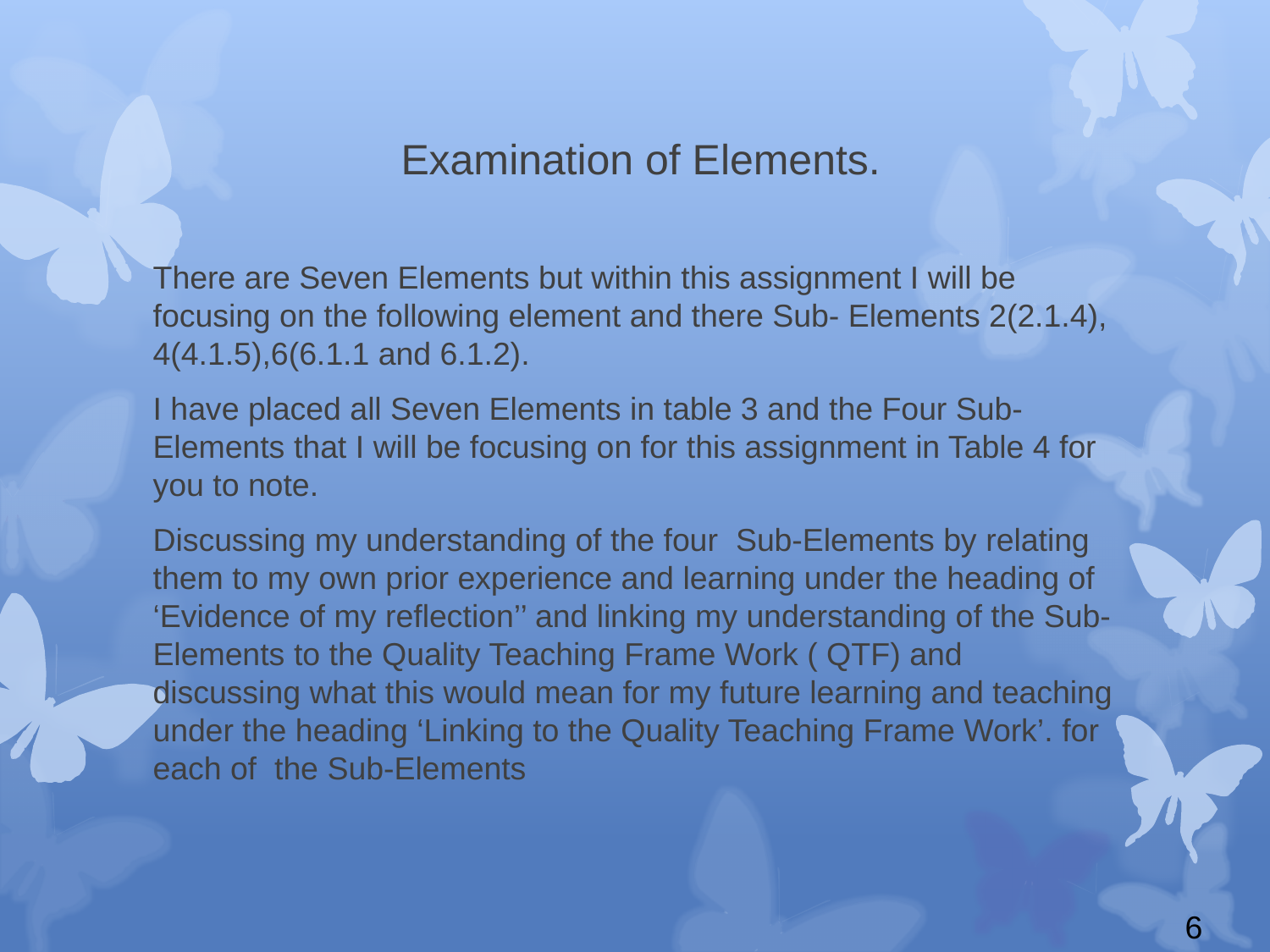

# Examination of Elements.
There are Seven Elements but within this assignment I will be focusing on the following element and there Sub- Elements 2(2.1.4), 4(4.1.5),6(6.1.1 and 6.1.2).
I have placed all Seven Elements in table 3 and the Four Sub-Elements that I will be focusing on for this assignment in Table 4 for you to note.
Discussing my understanding of the four  Sub-Elements by relating them to my own prior experience and learning under the heading of  ‘Evidence of my reflection’’ and linking my understanding of the Sub-Elements to the Quality Teaching Frame Work ( QTF) and discussing what this would mean for my future learning and teaching under the heading ‘Linking to the Quality Teaching Frame Work’. for each of  the Sub-Elements
6